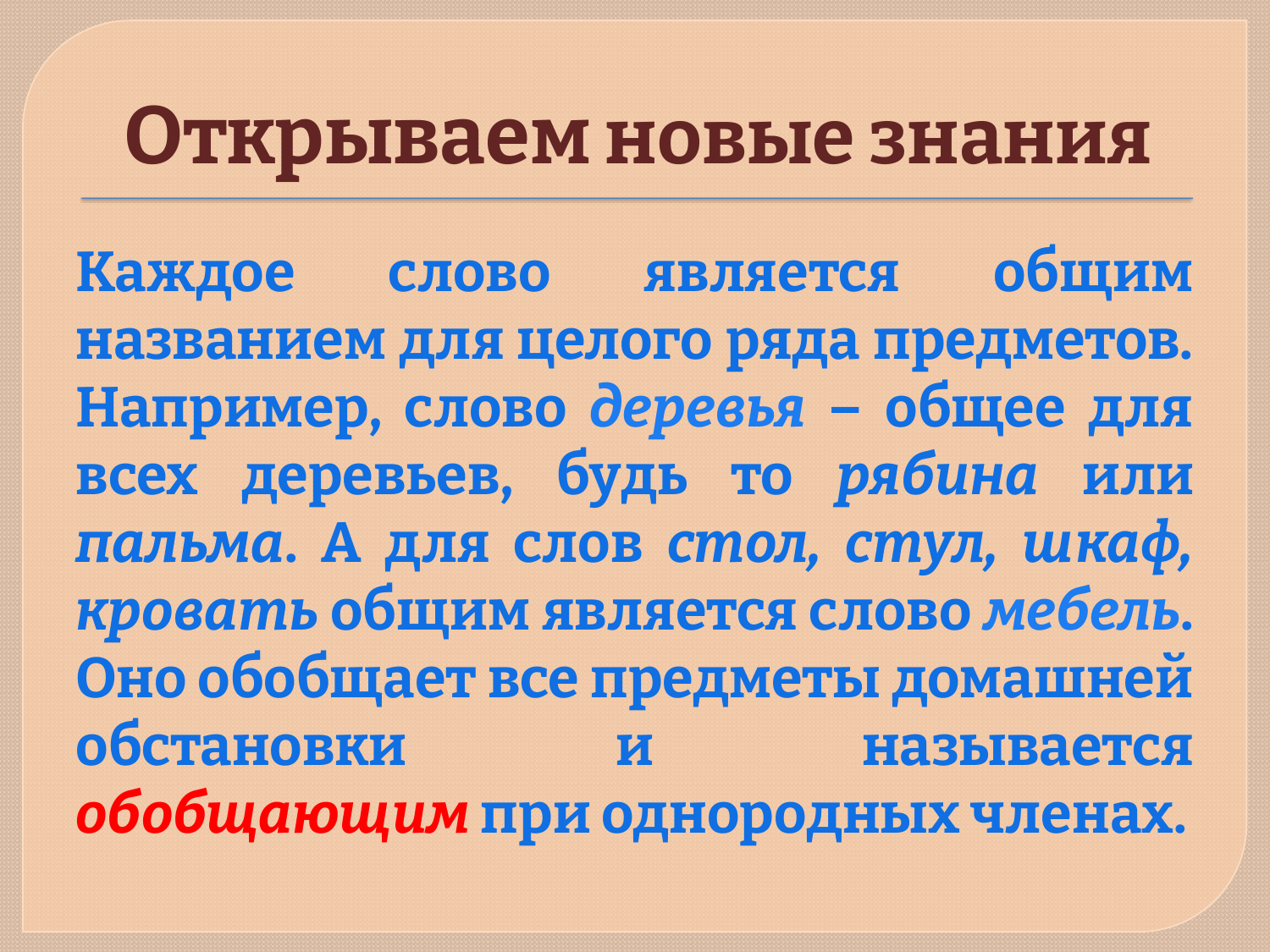

Открываем новые знания
Каждое слово является общим названием для целого ряда предметов. Например, слово деревья – общее для всех деревьев, будь то рябина или пальма. А для слов стол, стул, шкаф, кровать общим является слово мебель. Оно обобщает все предметы домашней обстановки и называется обобщающим при однородных членах.